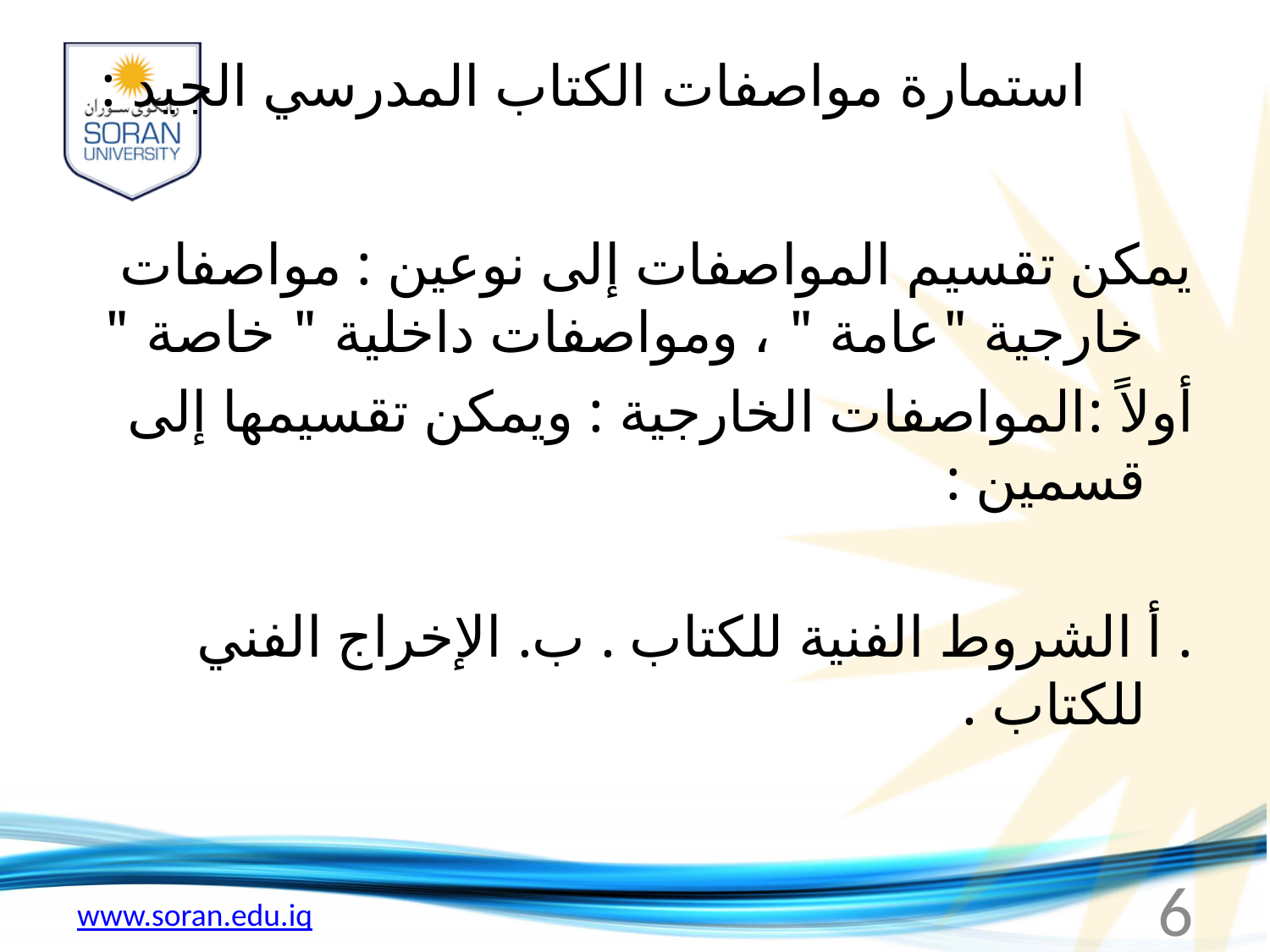

# استمارة مواصفات الكتاب المدرسي الجيد :
يمكن تقسيم المواصفات إلى نوعين : مواصفات خارجية "عامة " ، ومواصفات داخلية " خاصة "
أولاً :المواصفات الخارجية : ويمكن تقسيمها إلى قسمين :

. أ الشروط الفنية للكتاب . ب. الإخراج الفني للكتاب .
6